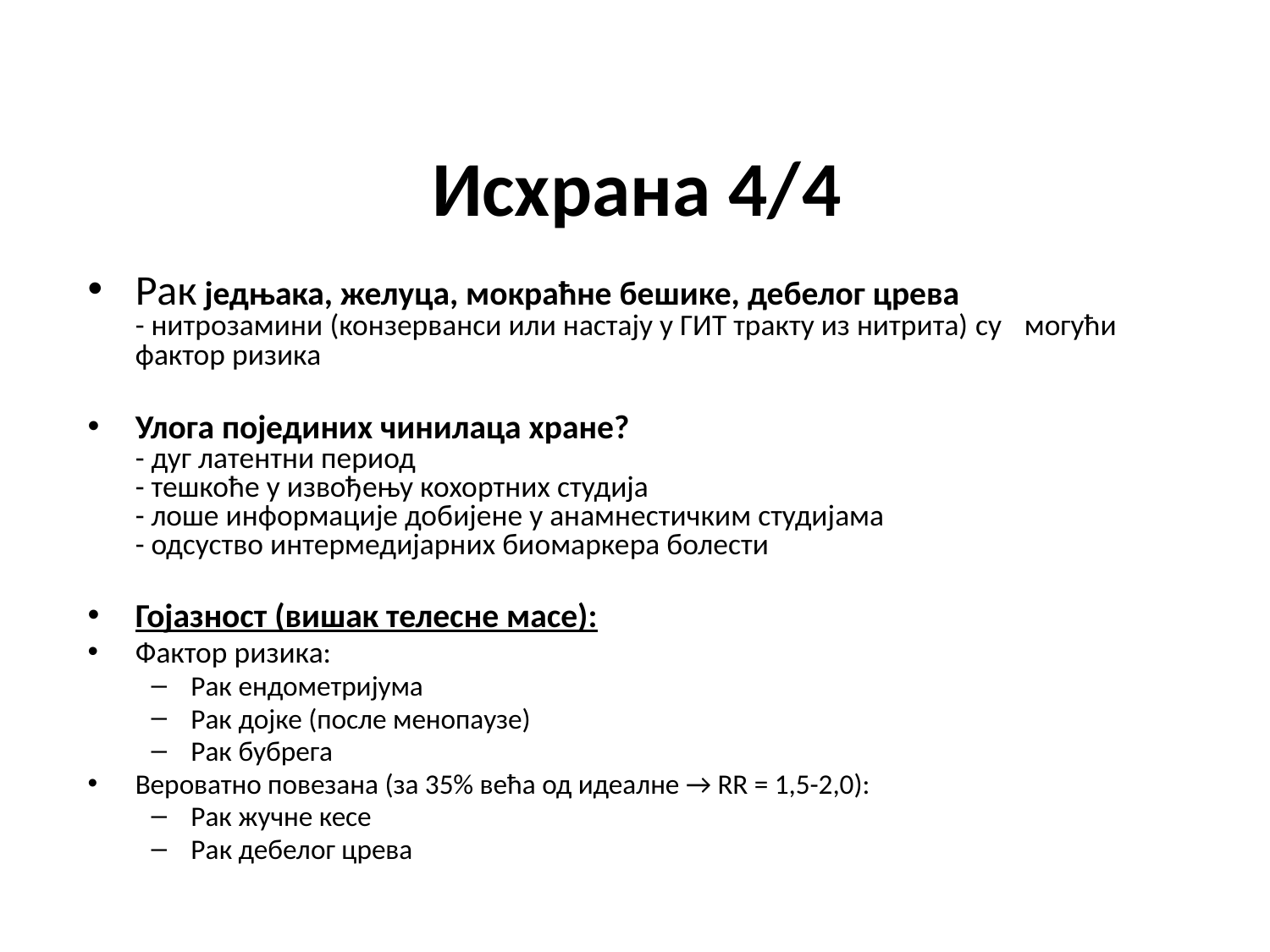

# Исхрана 4/4
Рак једњака, желуца, мокраћне бешике, дебелог црева
- нитрозамини (конзерванси или настају у ГИТ тракту из нитрита) су	могући фактор ризика
Улога појединих чинилаца хране?
- дуг латентни период
- тешкоће у извођењу кохортних студија
- лоше информације добијене у анамнестичким студијама
- одсуство интермедијарних биомаркера болести

Гојазност (вишак телесне масе):
Фактор ризика:
Рак ендометријума
Рак дојке (после менопаузе)
Рак бубрега
Вероватно повезана (за 35% већа од идеалне → RR = 1,5-2,0):
Рак жучне кесе
Рaк дебелог црева